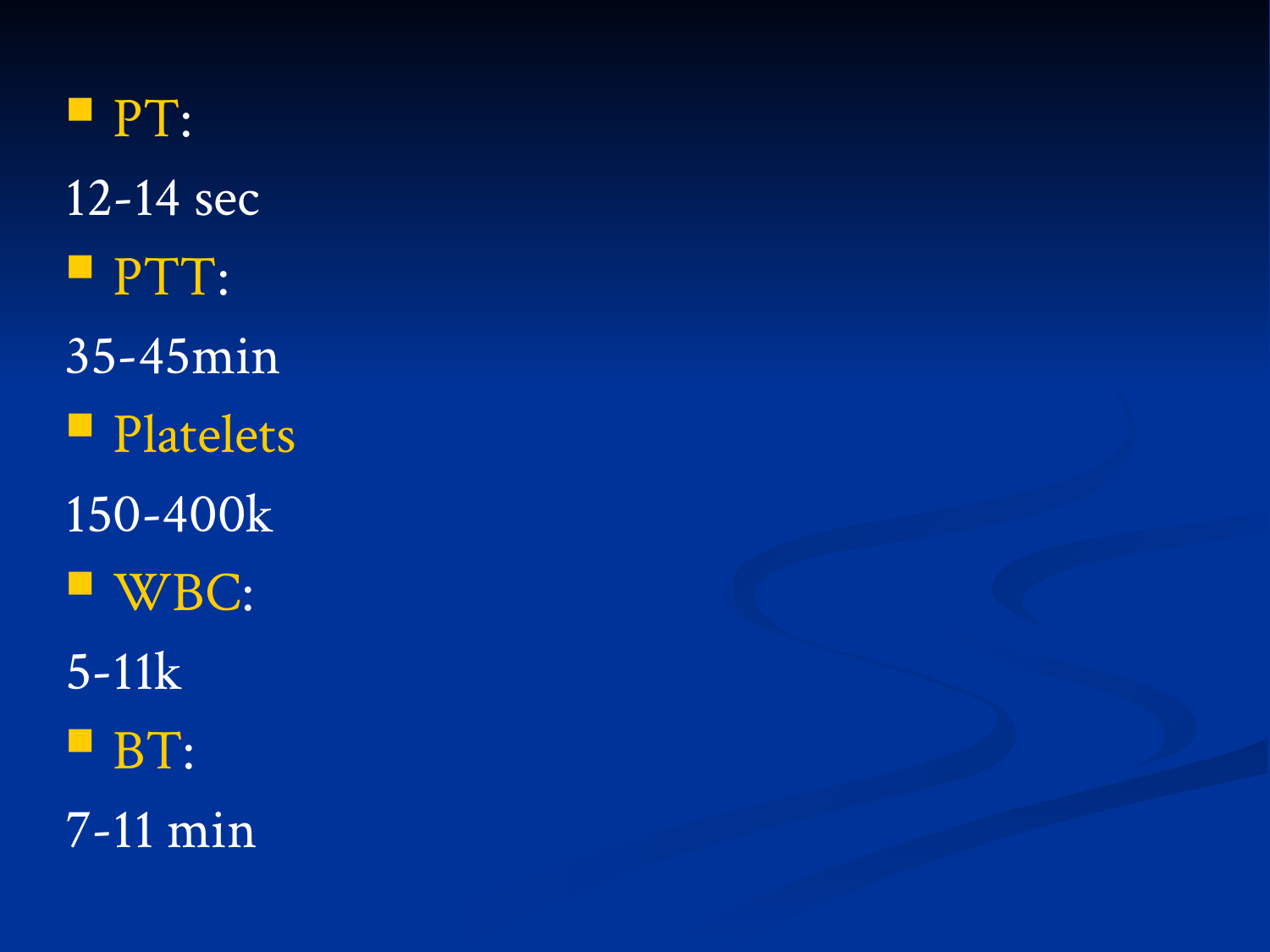

#
PT:
12-14 sec
PTT:
35-45min
Platelets
150-400k
WBC:
5-11k
BT:
7-11 min